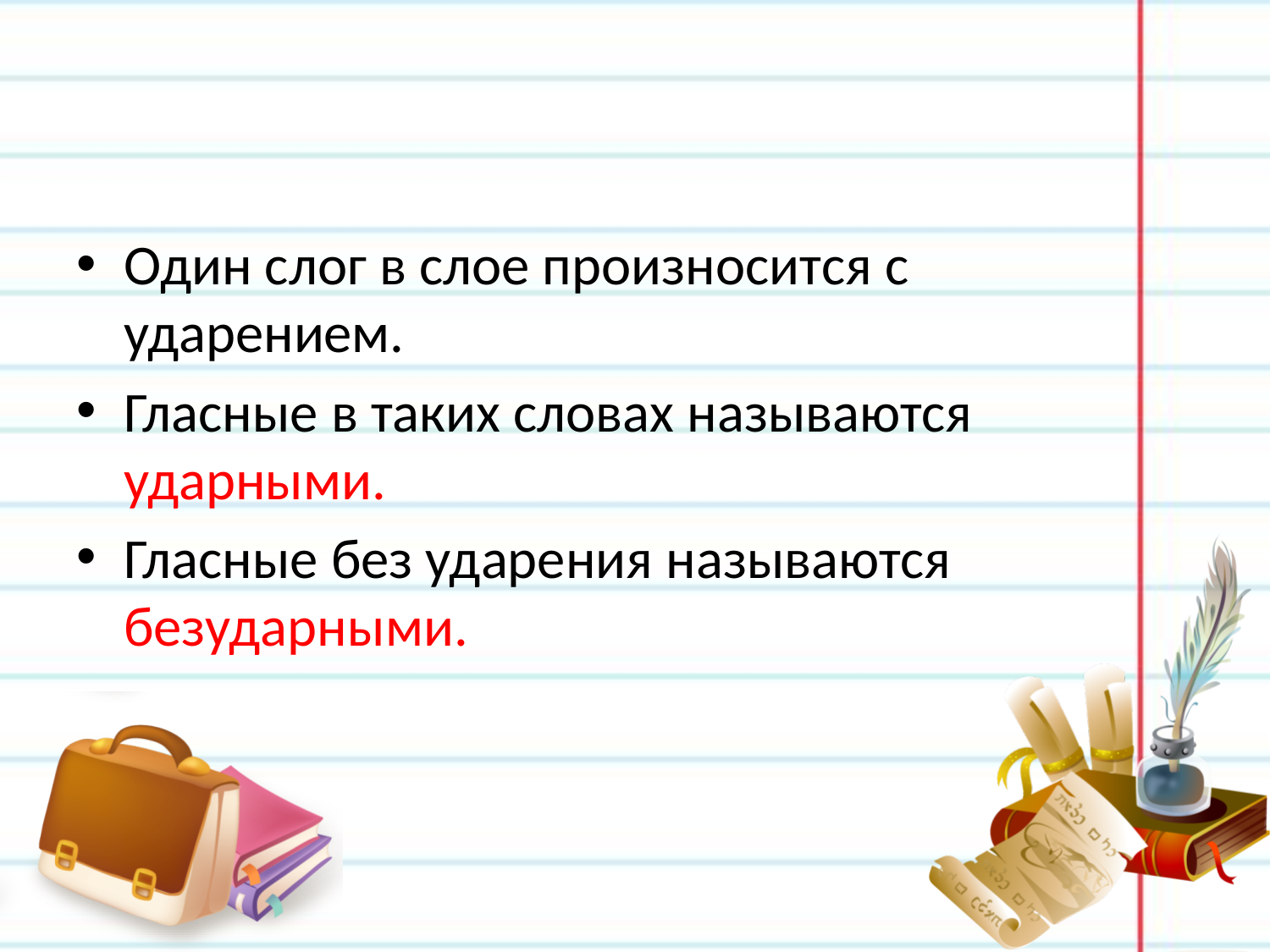

#
Один слог в слое произносится с ударением.
Гласные в таких словах называются ударными.
Гласные без ударения называются безударными.